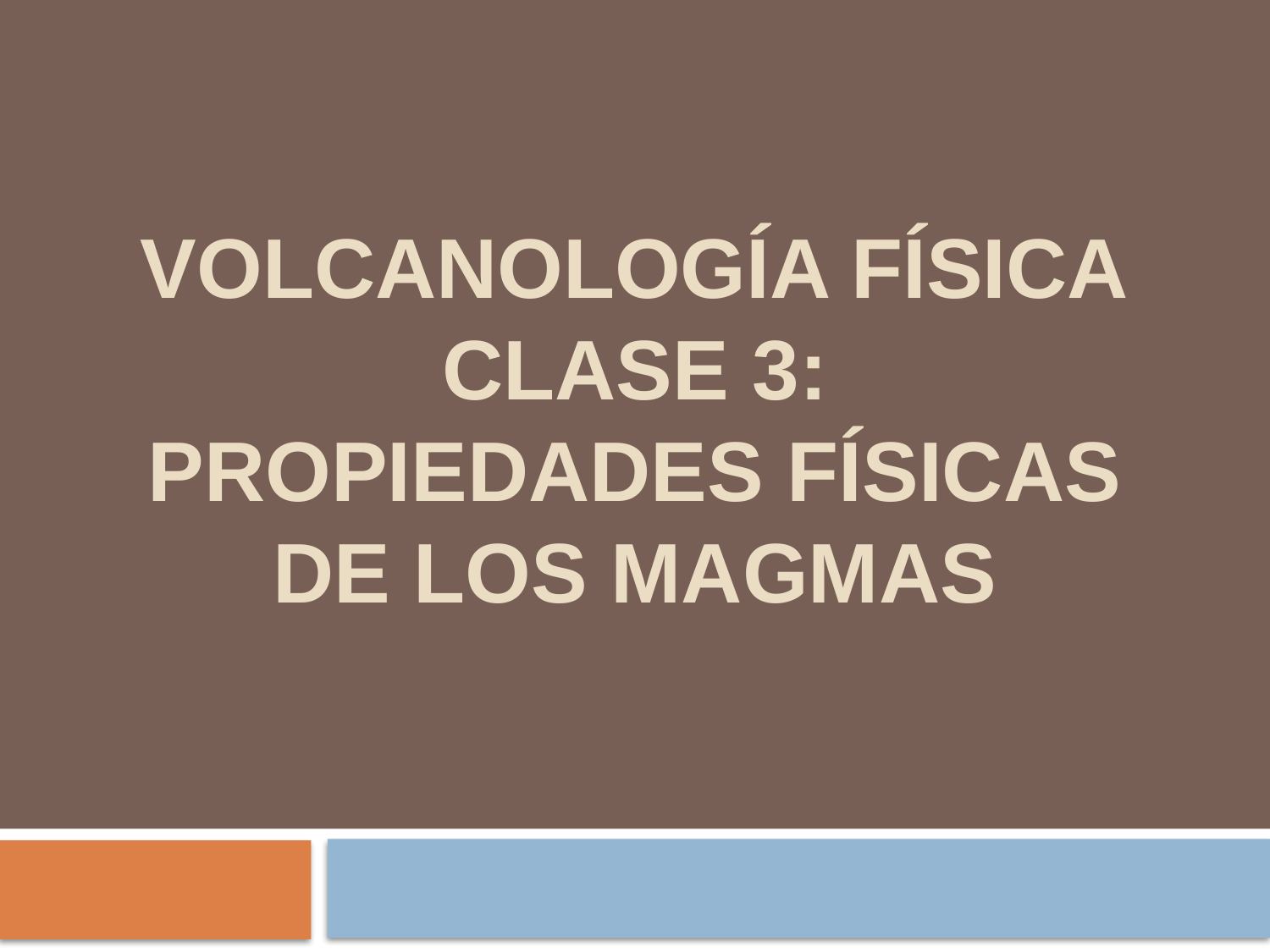

# Volcanología Física Clase 3: Propiedades físicas de los magmas